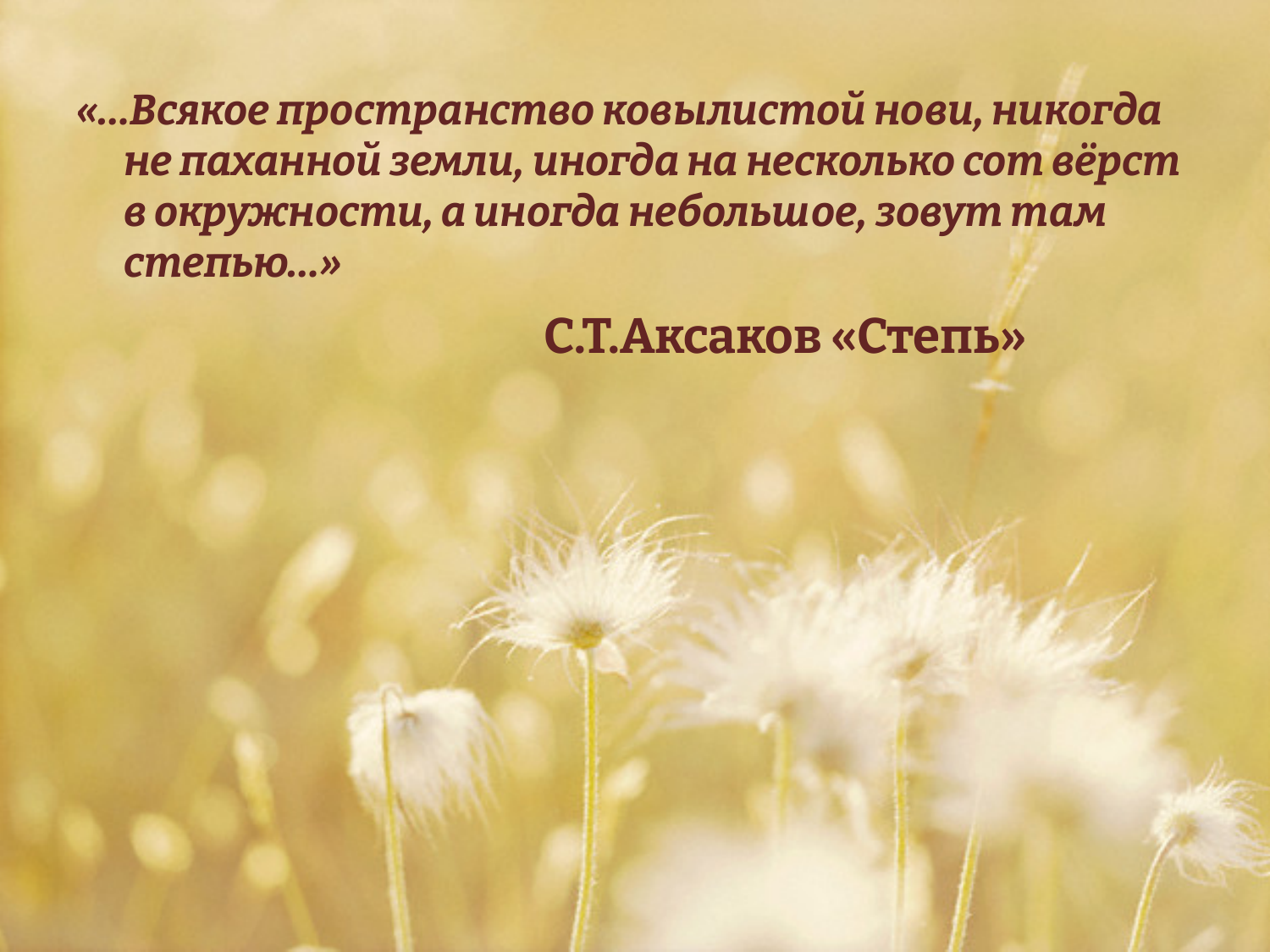

«…Всякое пространство ковылистой нови, никогда не паханной земли, иногда на несколько сот вёрст в окружности, а иногда небольшое, зовут там степью…»
                                              С.Т.Аксаков «Степь»